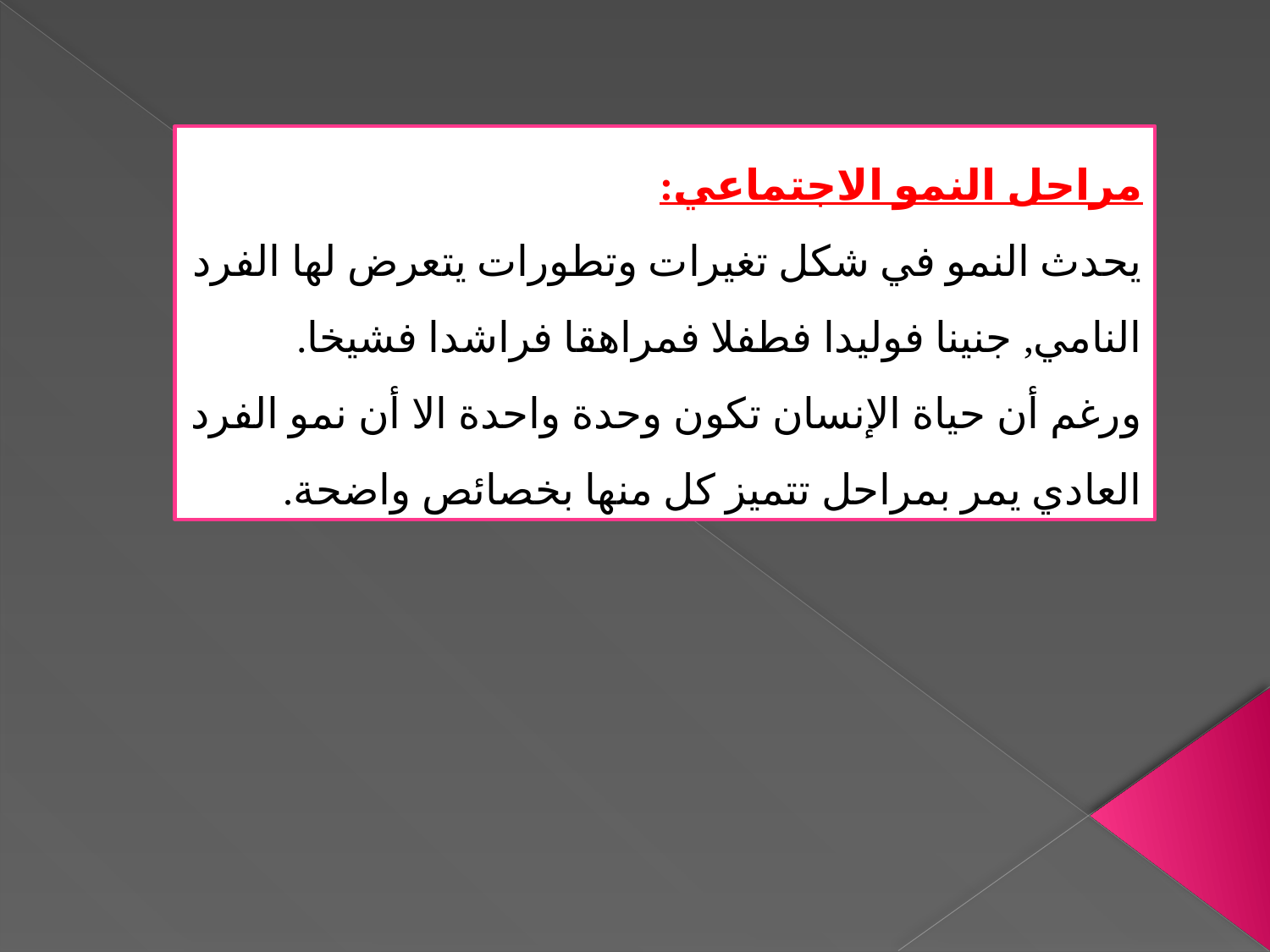

مراحل النمو الاجتماعي:
يحدث النمو في شكل تغيرات وتطورات يتعرض لها الفرد النامي, جنينا فوليدا فطفلا فمراهقا فراشدا فشيخا.
ورغم أن حياة الإنسان تكون وحدة واحدة الا أن نمو الفرد العادي يمر بمراحل تتميز كل منها بخصائص واضحة.